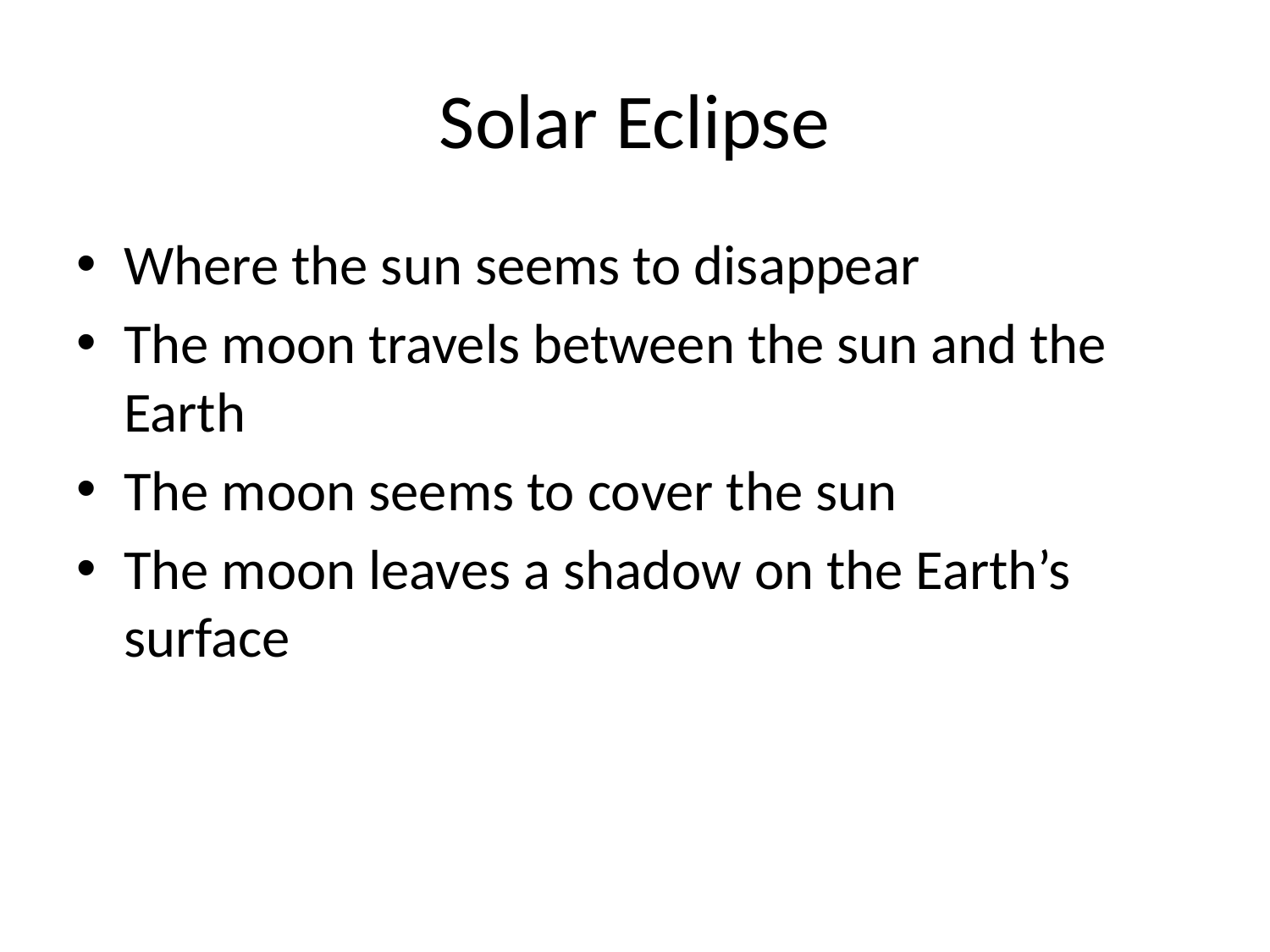

# Solar Eclipse
Where the sun seems to disappear
The moon travels between the sun and the Earth
The moon seems to cover the sun
The moon leaves a shadow on the Earth’s surface